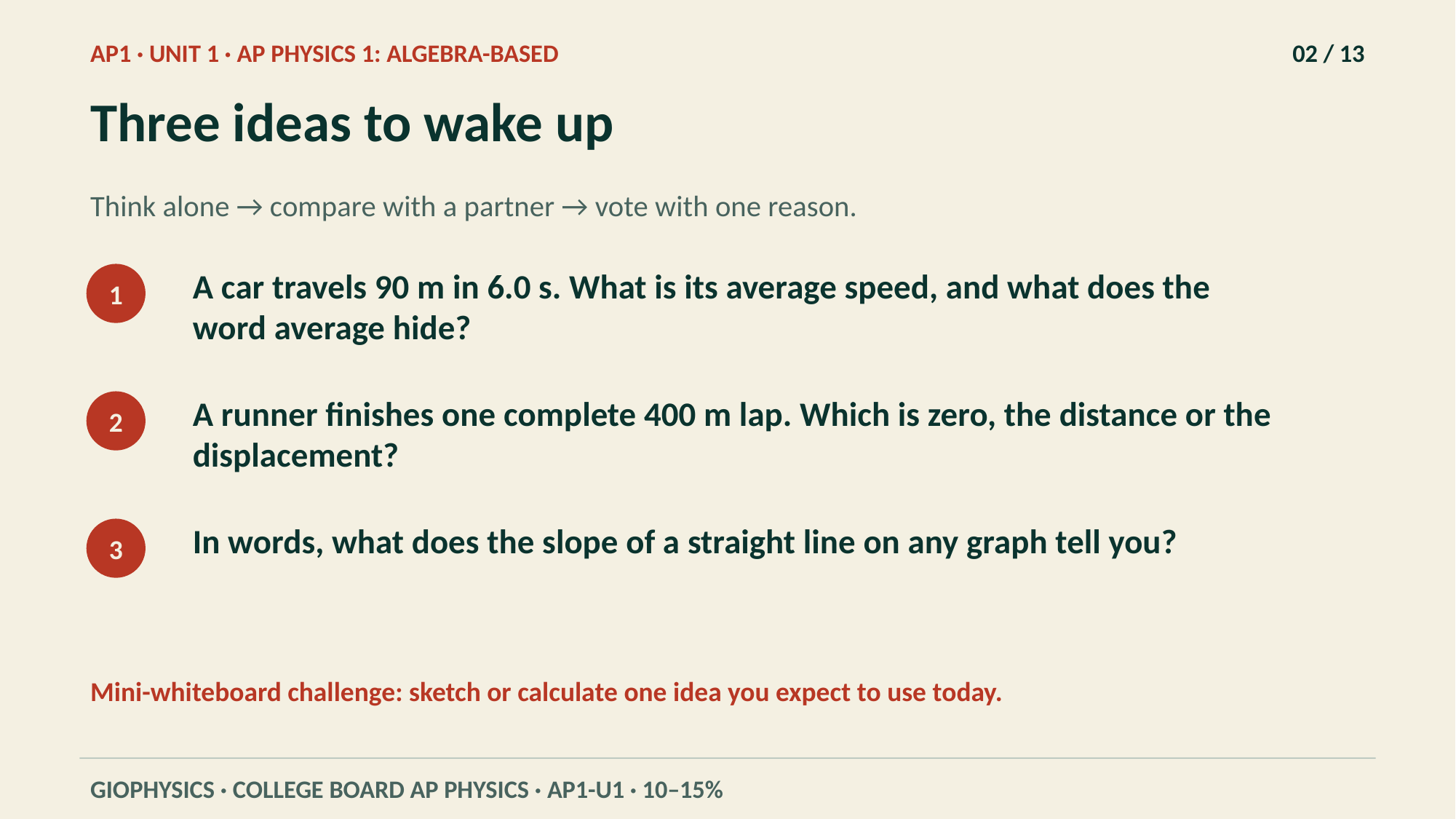

AP1 · UNIT 1 · AP PHYSICS 1: ALGEBRA-BASED
02 / 13
Three ideas to wake up
Think alone → compare with a partner → vote with one reason.
A car travels 90 m in 6.0 s. What is its average speed, and what does the word average hide?

1
A runner finishes one complete 400 m lap. Which is zero, the distance or the displacement?

2
In words, what does the slope of a straight line on any graph tell you?

3
Mini-whiteboard challenge: sketch or calculate one idea you expect to use today.

GIOPHYSICS · COLLEGE BOARD AP PHYSICS · AP1-U1 · 10–15%